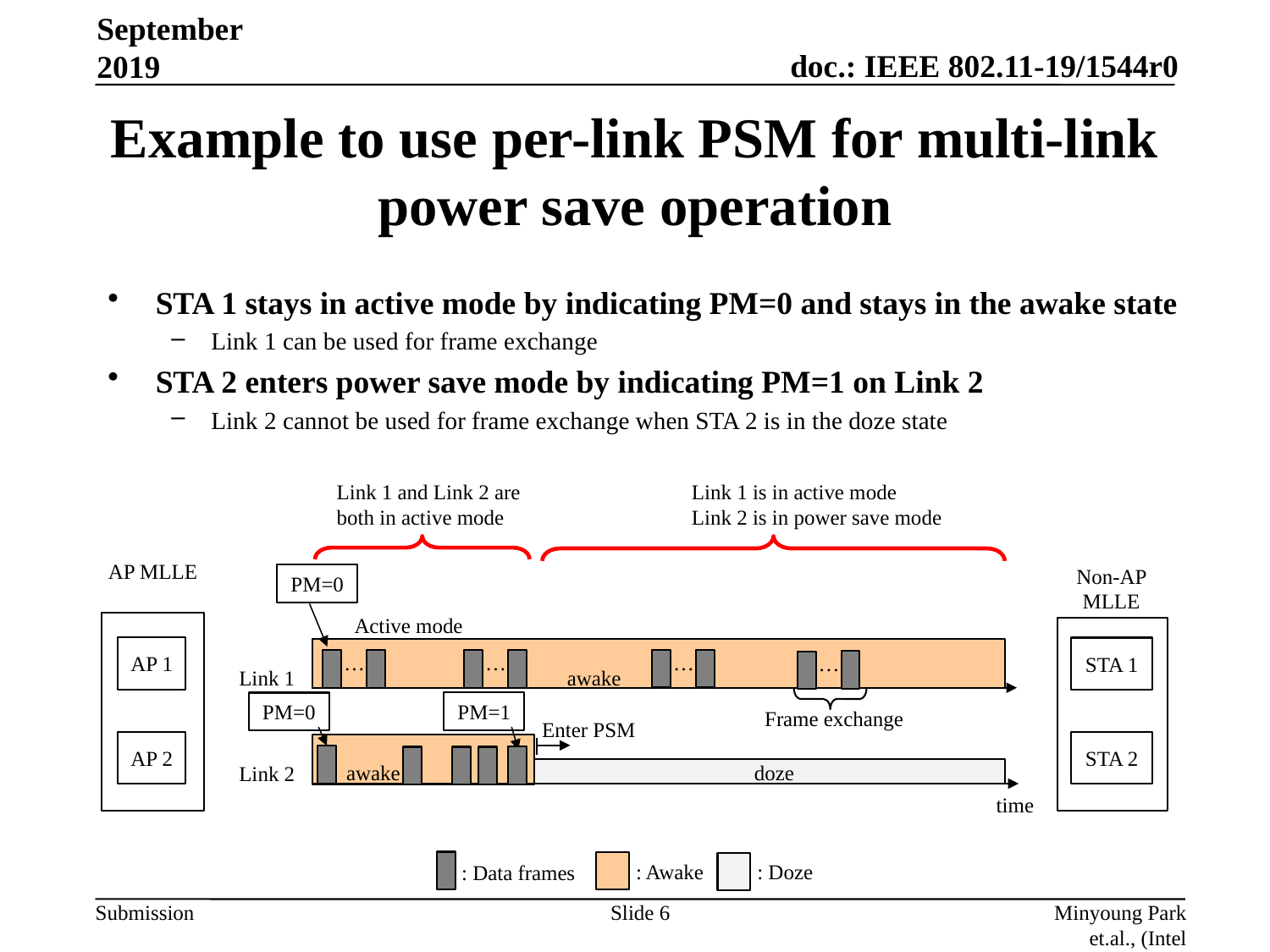

September 2019
# Example to use per-link PSM for multi-link power save operation
STA 1 stays in active mode by indicating PM=0 and stays in the awake state
Link 1 can be used for frame exchange
STA 2 enters power save mode by indicating PM=1 on Link 2
Link 2 cannot be used for frame exchange when STA 2 is in the doze state

Link 1 is in active mode
Link 2 is in power save mode
Link 1 and Link 2 are both in active mode
AP MLLE
Non-AP MLLE
PM=0
Active mode
AP 1
STA 1

…
…
…
…

awake
Link 1

Frame exchange
PM=1
PM=0
Enter PSM
AP 2
STA 2

awake
doze
Link 2

time

: Awake
: Doze
: Data frames

Slide 6
Minyoung Park et.al., (Intel Corporation)